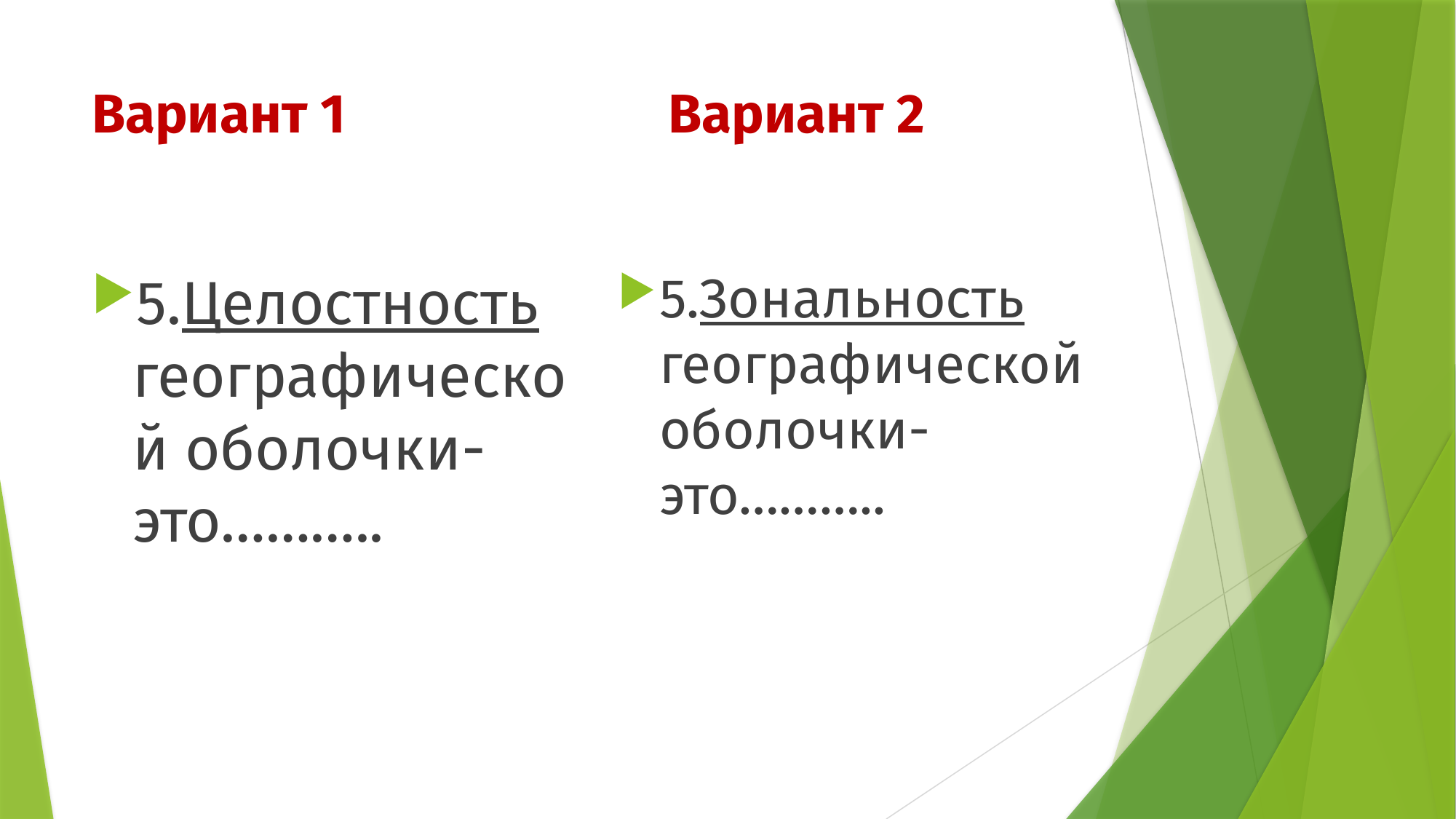

# Вариант 1                         Вариант 2
5.Целостность географической оболочки- это………..
5.Зональность географической оболочки- это………..